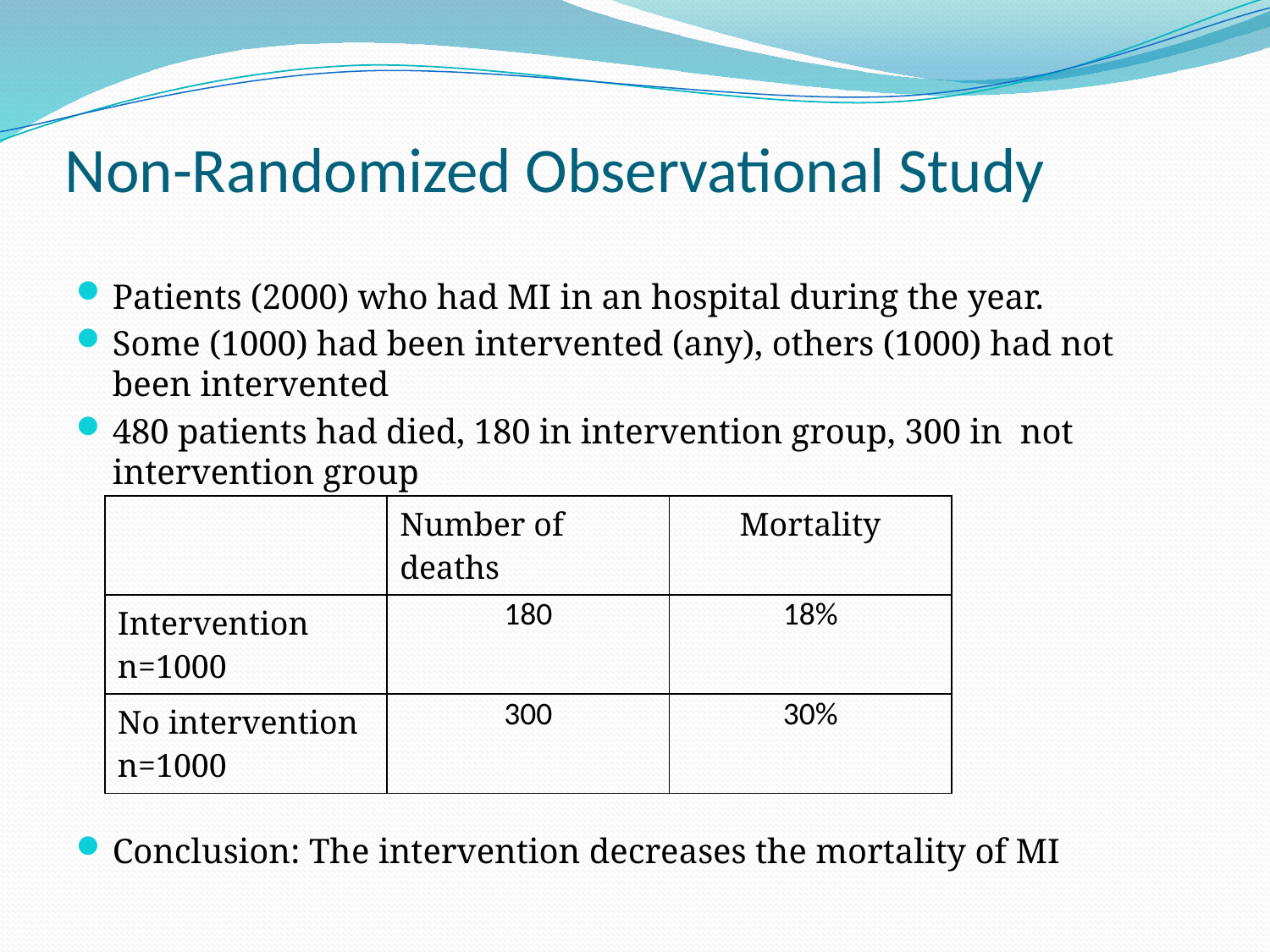

# Non-Randomized Observational Study
Patients (2000) who had MI in an hospital during the year.
Some (1000) had been intervented (any), others (1000) had not been intervented
480 patients had died, 180 in intervention group, 300 in  not intervention group

Conclusion: The intervention decreases the mortality of MI

|  | Number of deaths | Mortality |
| --- | --- | --- |
| Intervention n=1000 | 180 | 18% |
| No intervention n=1000 | 300 | 30% |